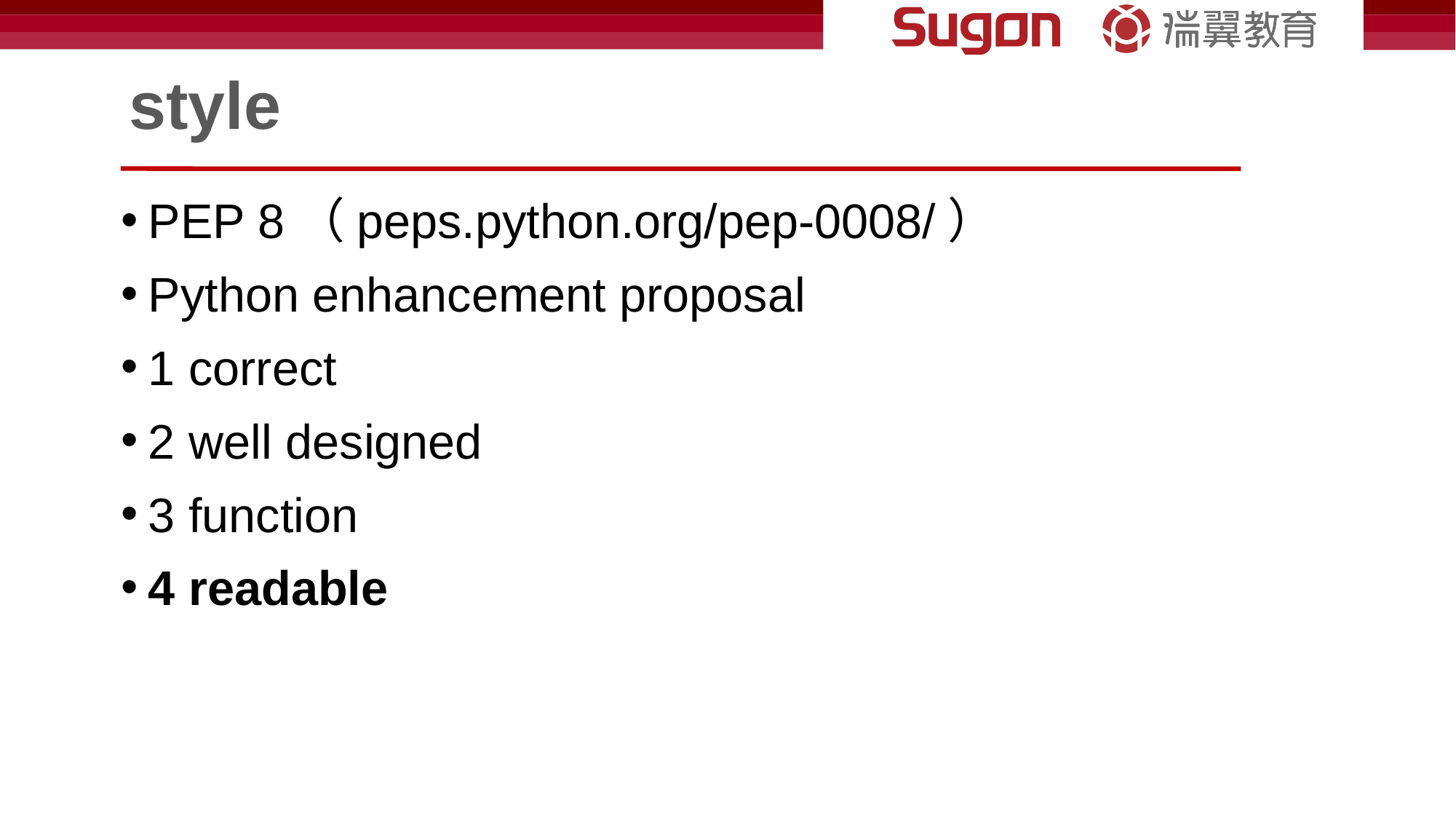

# style
PEP 8（peps.python.org/pep-0008/）
Python enhancement proposal
1 correct
2 well designed
3 function
4 readable